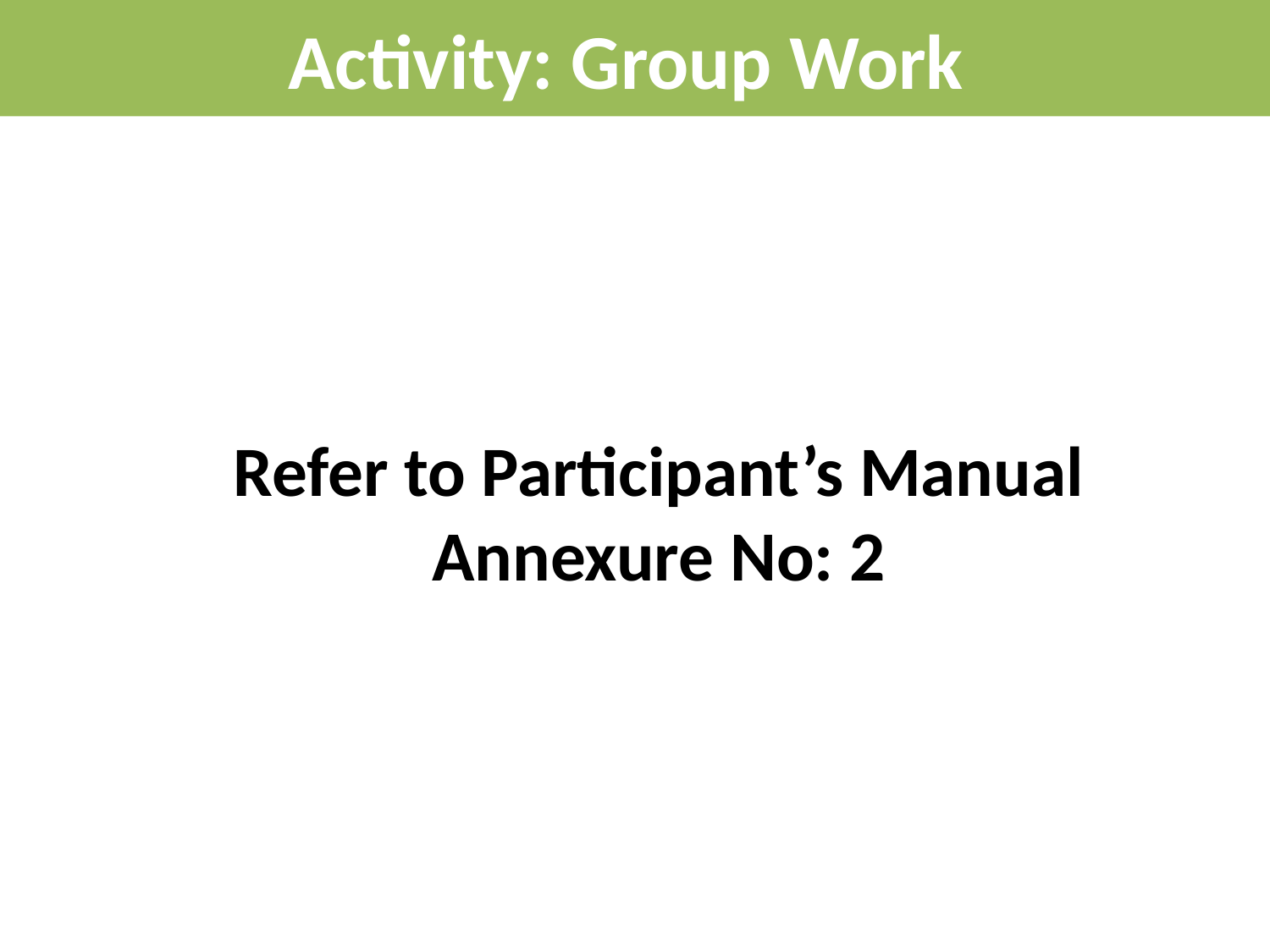

Activity: Group Work

	Refer to Participant’s Manual Annexure No: 2